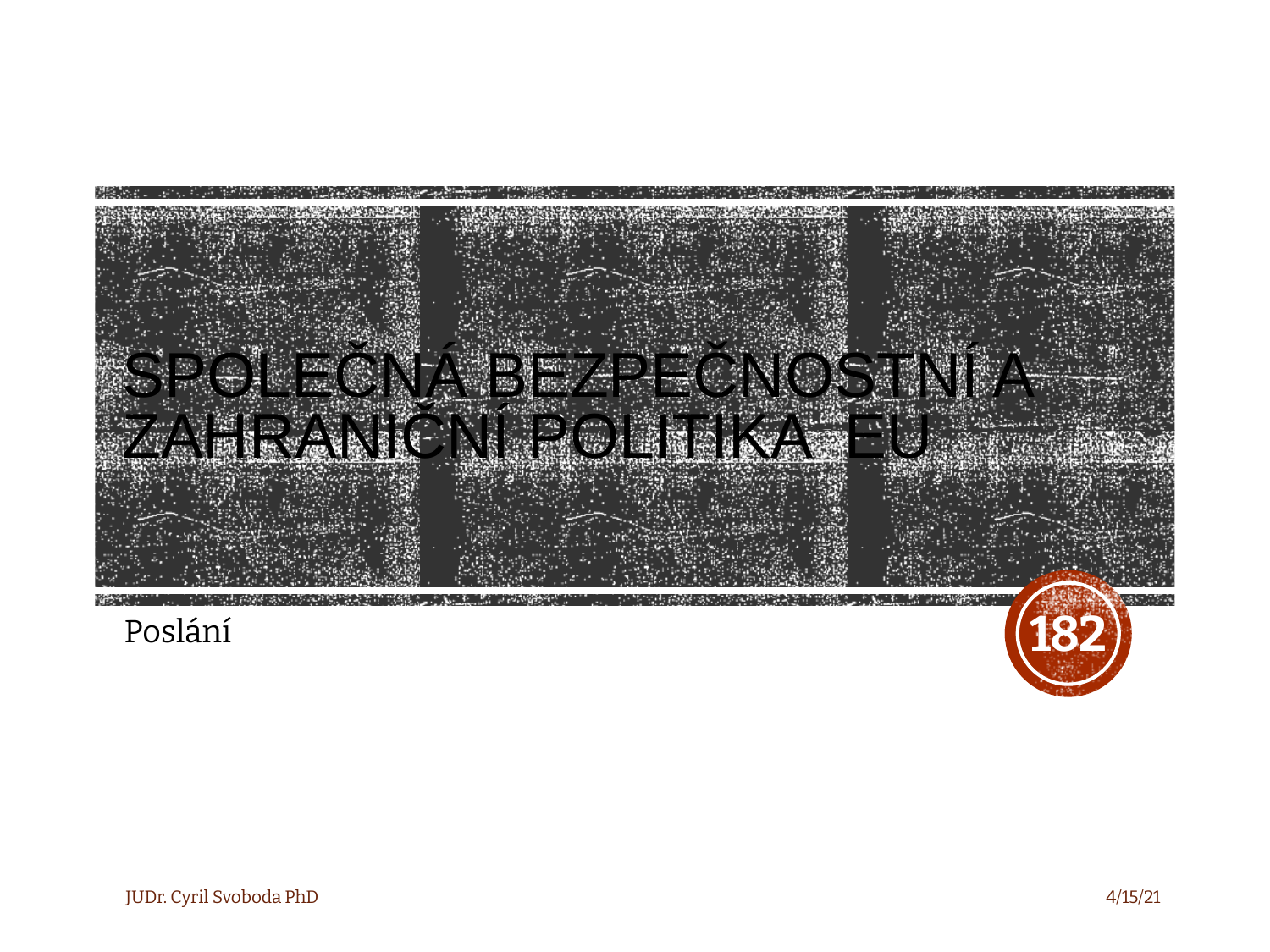

# Společná bezpečnostní a zahraniční politika  EU
182
Poslání
JUDr. Cyril Svoboda PhD
4/15/21